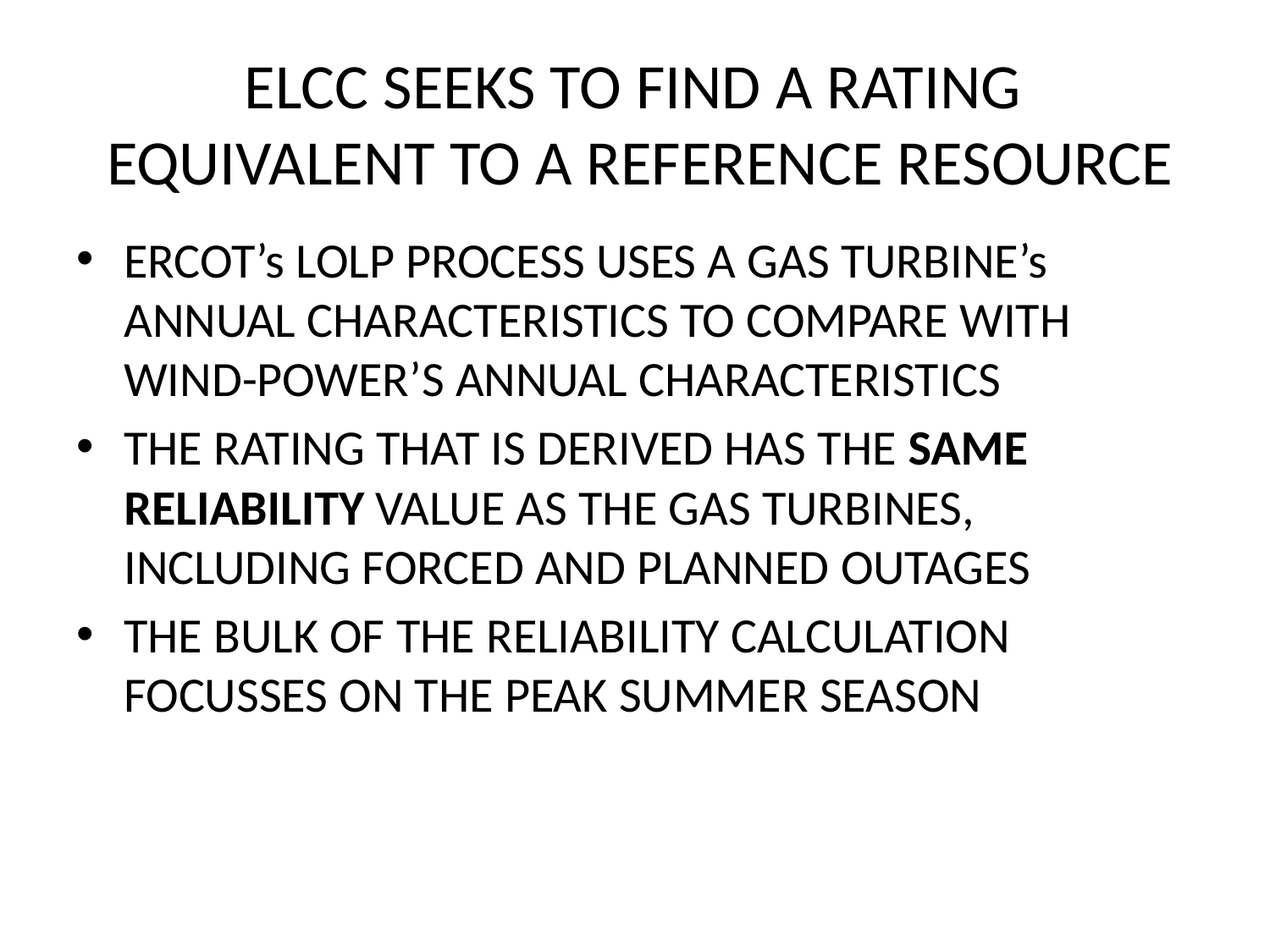

# ELCC SEEKS TO FIND A RATING EQUIVALENT TO A REFERENCE RESOURCE
ERCOT’s LOLP PROCESS USES A GAS TURBINE’s ANNUAL CHARACTERISTICS TO COMPARE WITH WIND-POWER’S ANNUAL CHARACTERISTICS
THE RATING THAT IS DERIVED HAS THE SAME RELIABILITY VALUE AS THE GAS TURBINES, INCLUDING FORCED AND PLANNED OUTAGES
THE BULK OF THE RELIABILITY CALCULATION FOCUSSES ON THE PEAK SUMMER SEASON